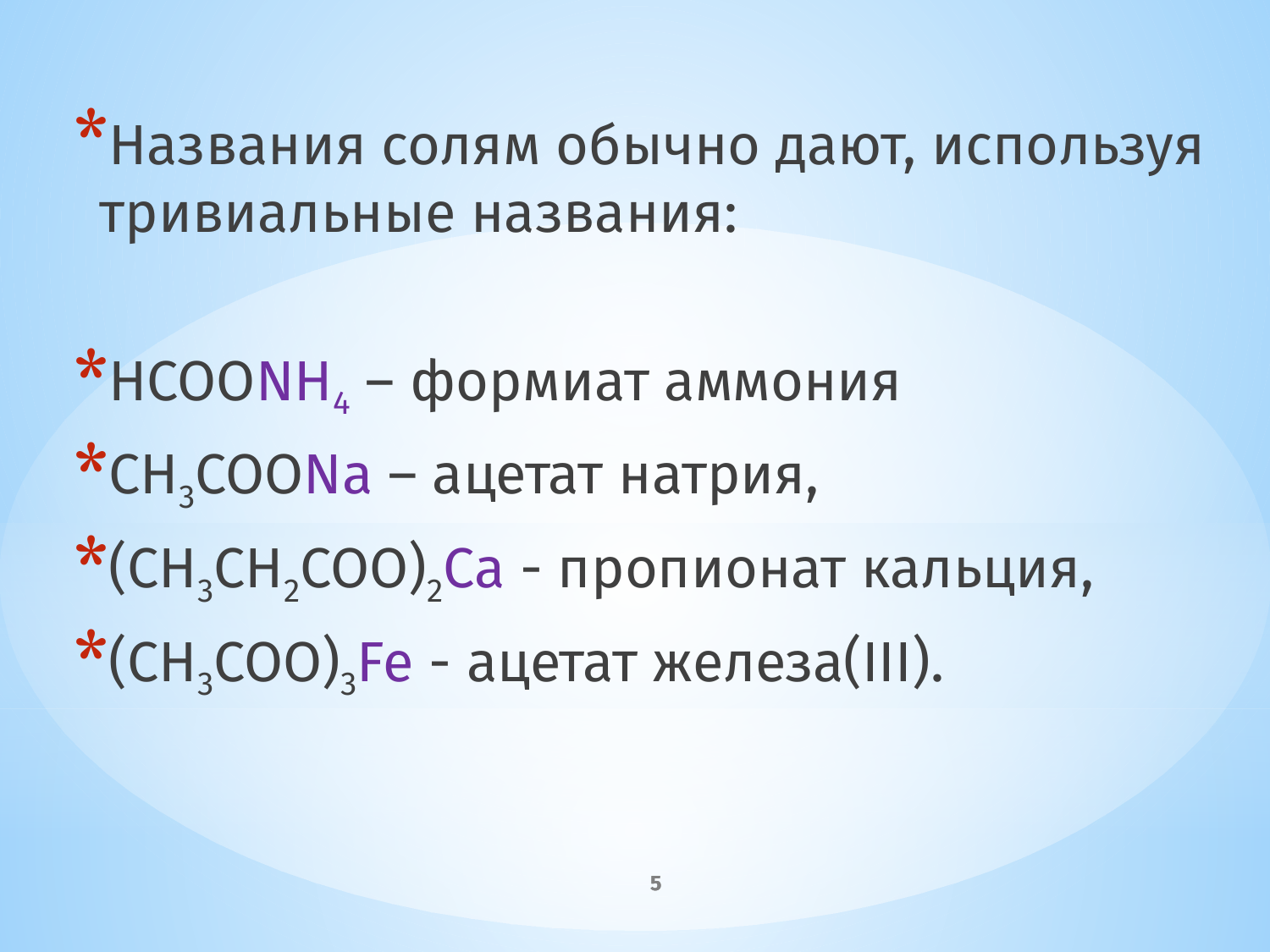

Названия солям обычно дают, используя тривиальные названия:

HCOONH4 – формиат аммония
CH3COONa – ацетат натрия,
(CH3CH2COO)2Ca - пропионат кальция,
(CH3COO)3Fe - ацетат железа(III).

5
5